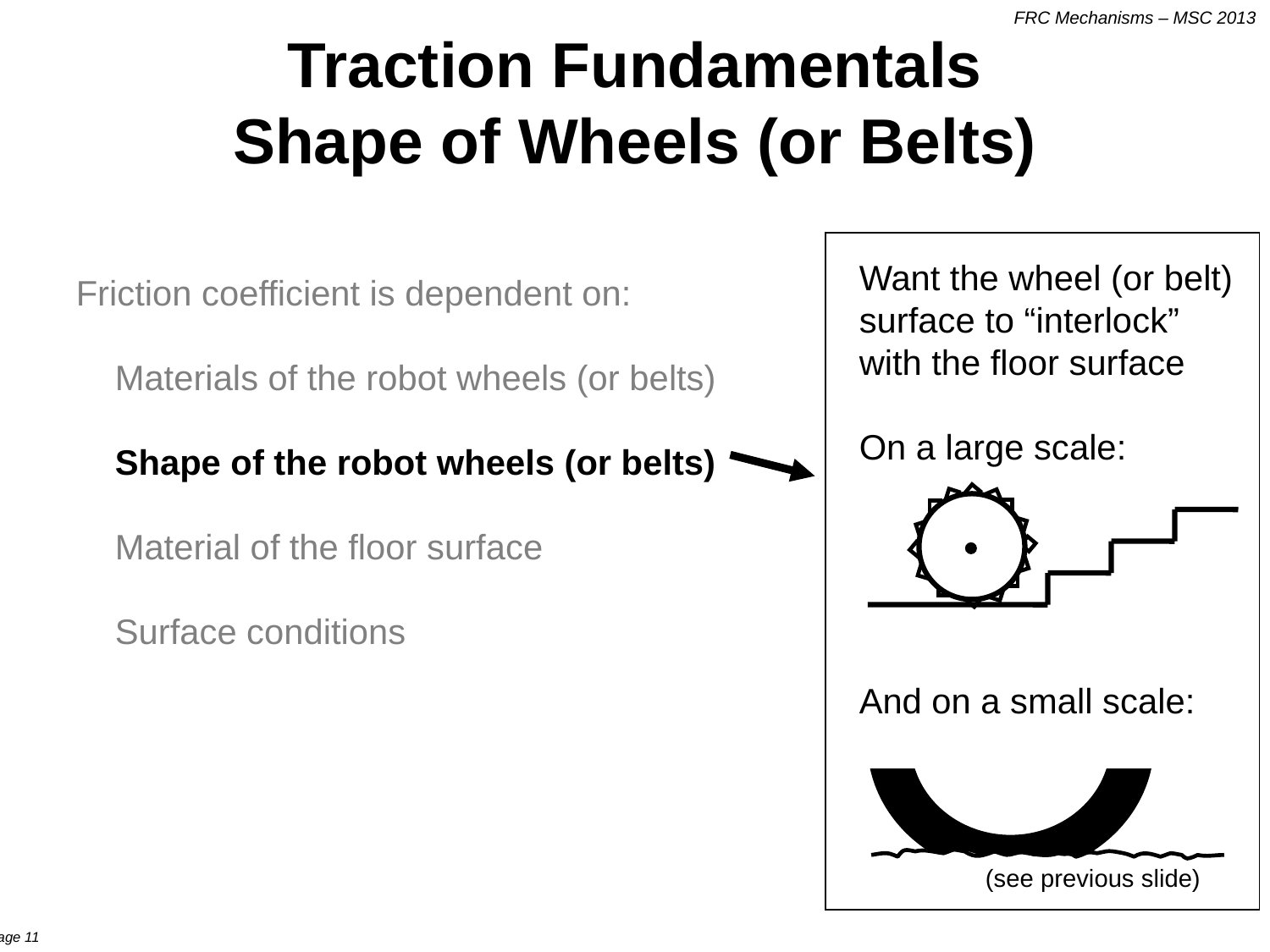

# Traction Fundamentals Shape of Wheels (or Belts)

Want the wheel (or belt) surface to “interlock” with the floor surface

On a large scale:

And on a small scale:
Friction coefficient is dependent on:

    Materials of the robot wheels (or belts)

    Shape of the robot wheels (or belts)

    Material of the floor surface

    Surface conditions

(see previous slide)